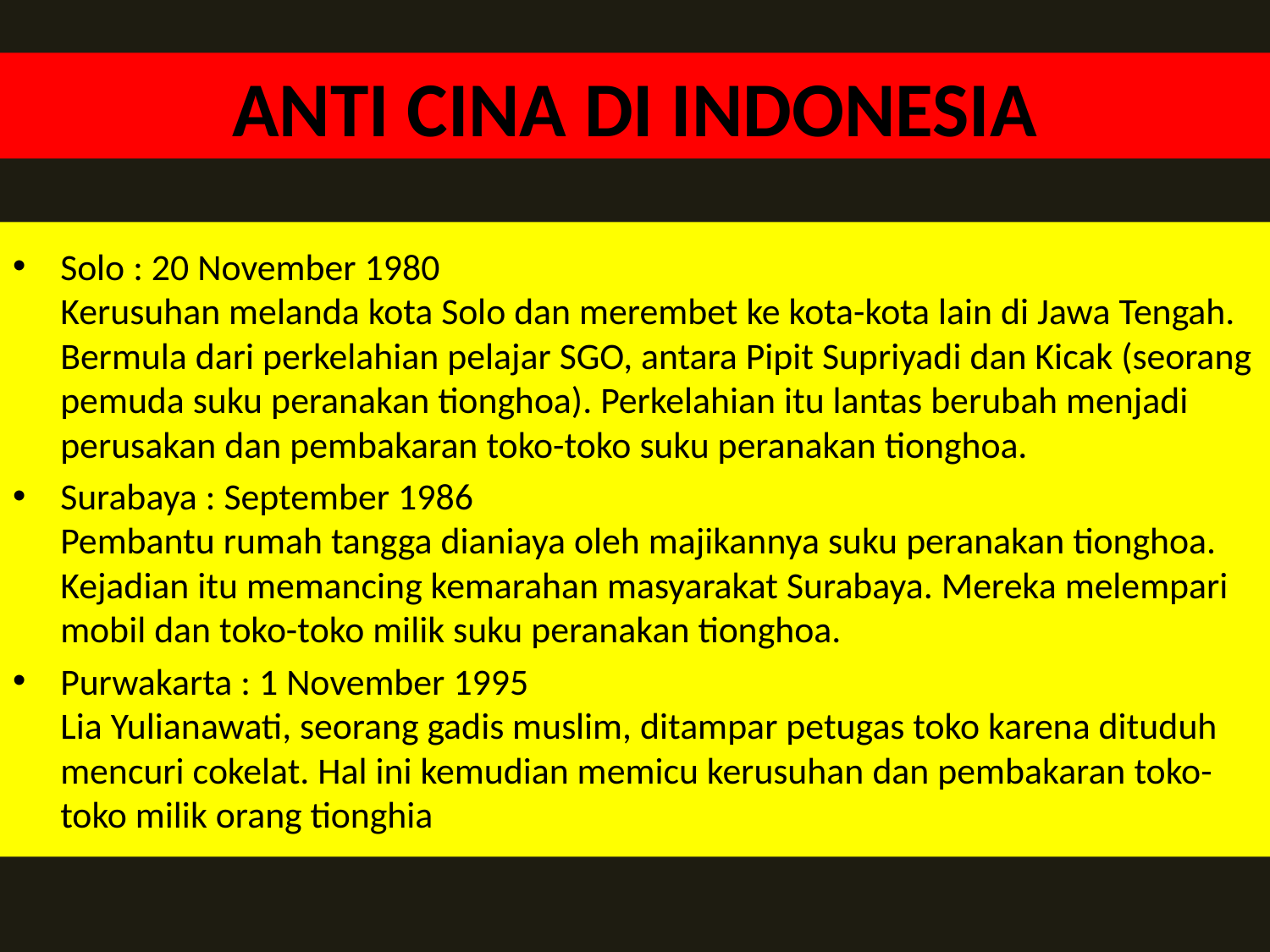

ANTI CINA DI INDONESIA
Solo : 20 November 1980
Kerusuhan melanda kota Solo dan merembet ke kota-kota lain di Jawa Tengah. Bermula dari perkelahian pelajar SGO, antara Pipit Supriyadi dan Kicak (seorang pemuda suku peranakan tionghoa). Perkelahian itu lantas berubah menjadi perusakan dan pembakaran toko-toko suku peranakan tionghoa.
Surabaya : September 1986
Pembantu rumah tangga dianiaya oleh majikannya suku peranakan tionghoa. Kejadian itu memancing kemarahan masyarakat Surabaya. Mereka melempari mobil dan toko-toko milik suku peranakan tionghoa.
Purwakarta : 1 November 1995
Lia Yulianawati, seorang gadis muslim, ditampar petugas toko karena dituduh mencuri cokelat. Hal ini kemudian memicu kerusuhan dan pembakaran toko-toko milik orang tionghia